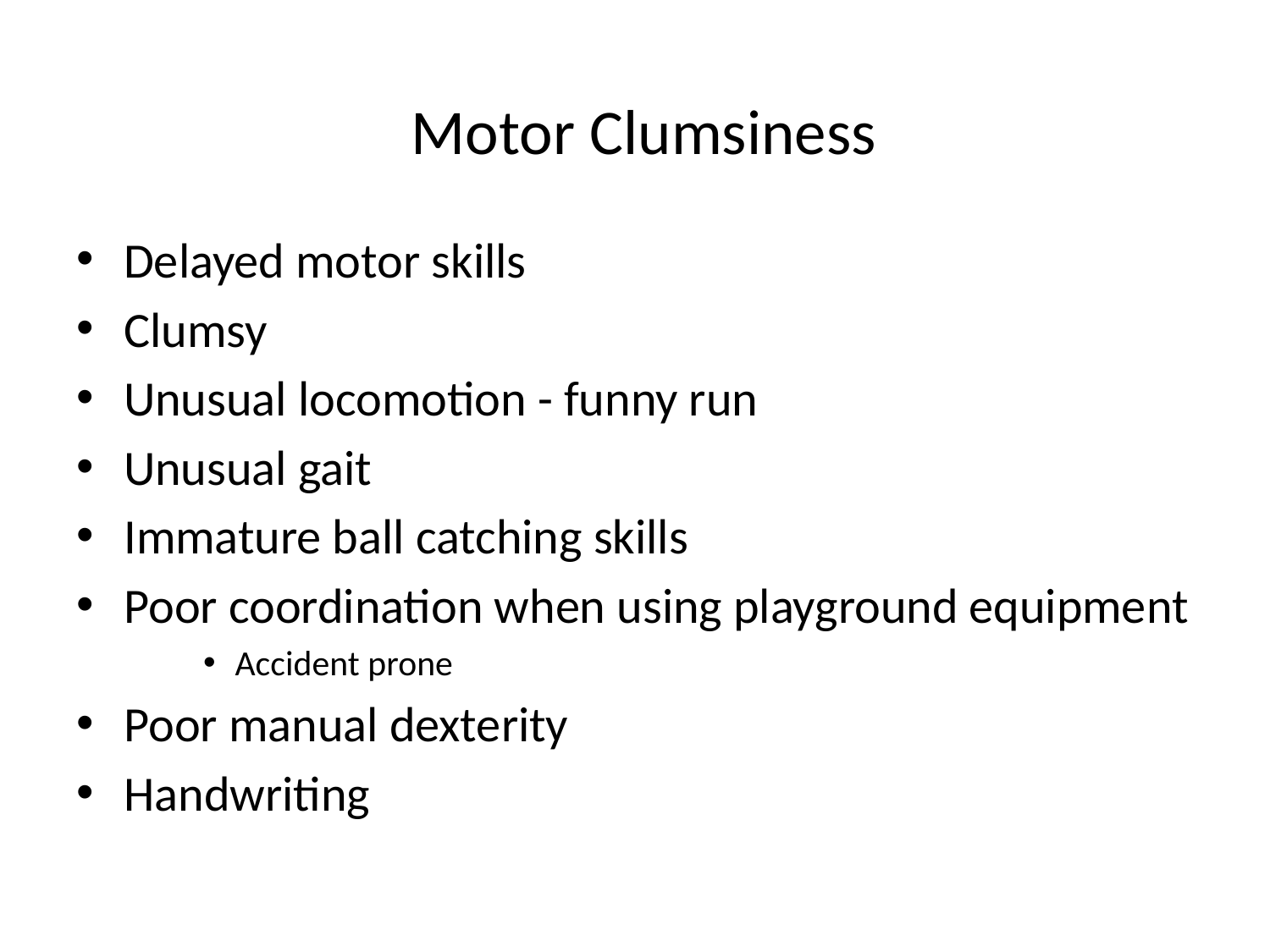

Delayed motor skills
Clumsy
Unusual locomotion - funny run
Unusual gait
Immature ball catching skills
Poor coordination when using playground equipment
Accident prone
Poor manual dexterity
Handwriting
Motor Clumsiness